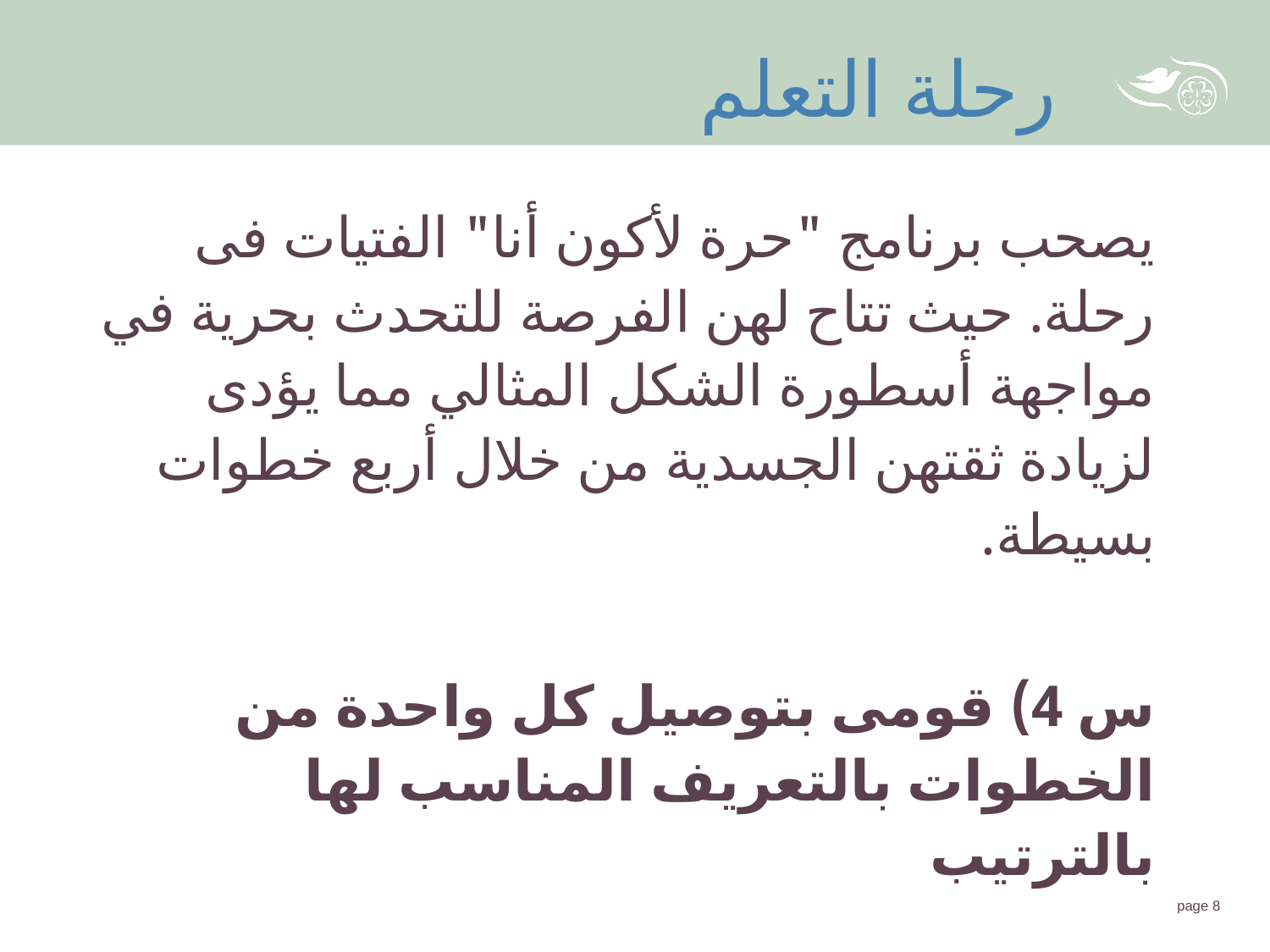

رحلة التعلم
يصحب برنامج "حرة لأكون أنا" الفتيات فى رحلة. حيث تتاح لهن الفرصة للتحدث بحرية في مواجهة أسطورة الشكل المثالي مما يؤدى لزيادة ثقتهن الجسدية من خلال أربع خطوات بسيطة.

س 4) قومى بتوصيل كل واحدة من الخطوات بالتعريف المناسب لها بالترتيب